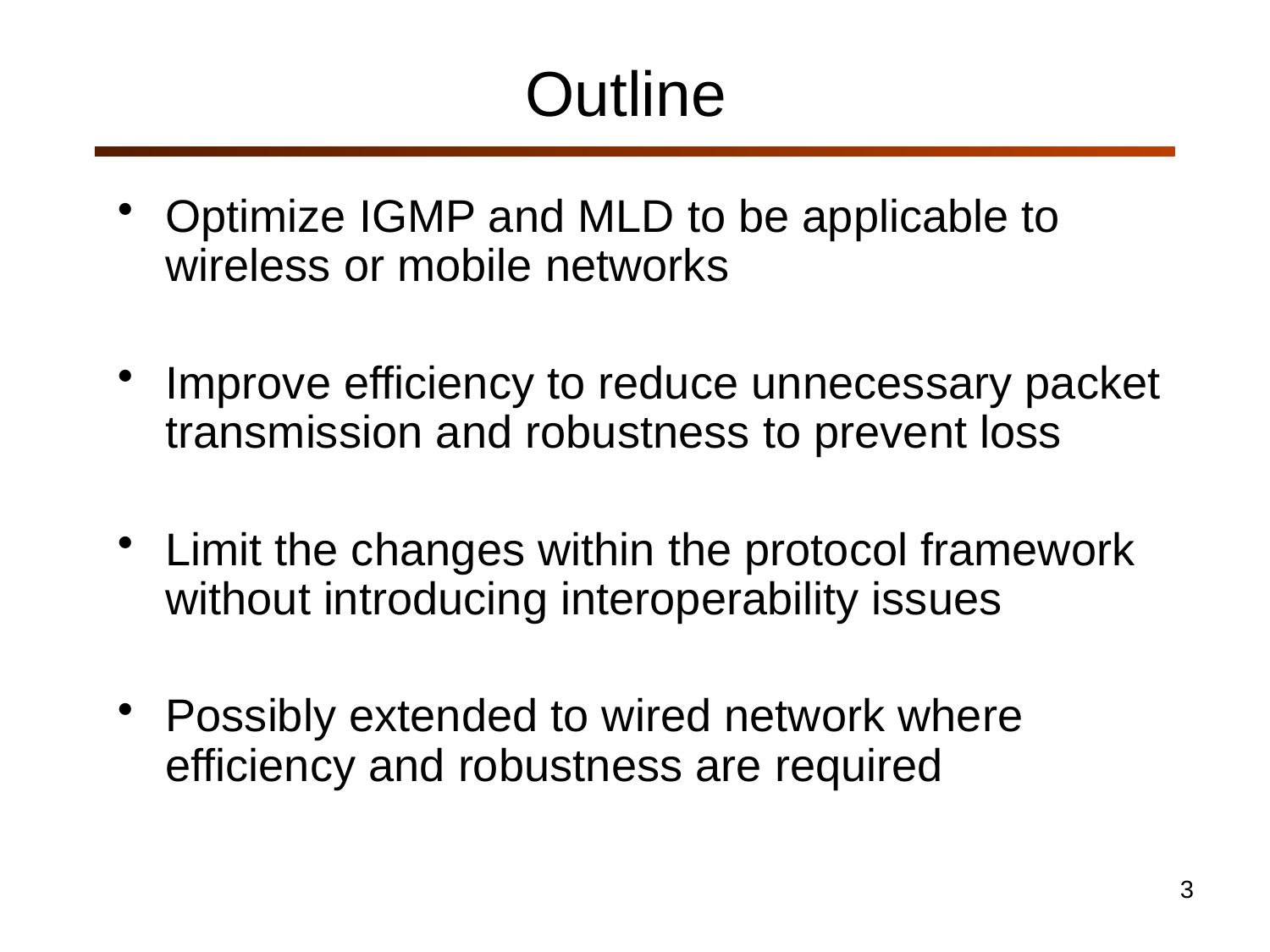

# Outline

Optimize IGMP and MLD to be applicable to wireless or mobile networks

Improve efficiency to reduce unnecessary packet transmission and robustness to prevent loss

Limit the changes within the protocol framework without introducing interoperability issues

Possibly extended to wired network where efficiency and robustness are required
3